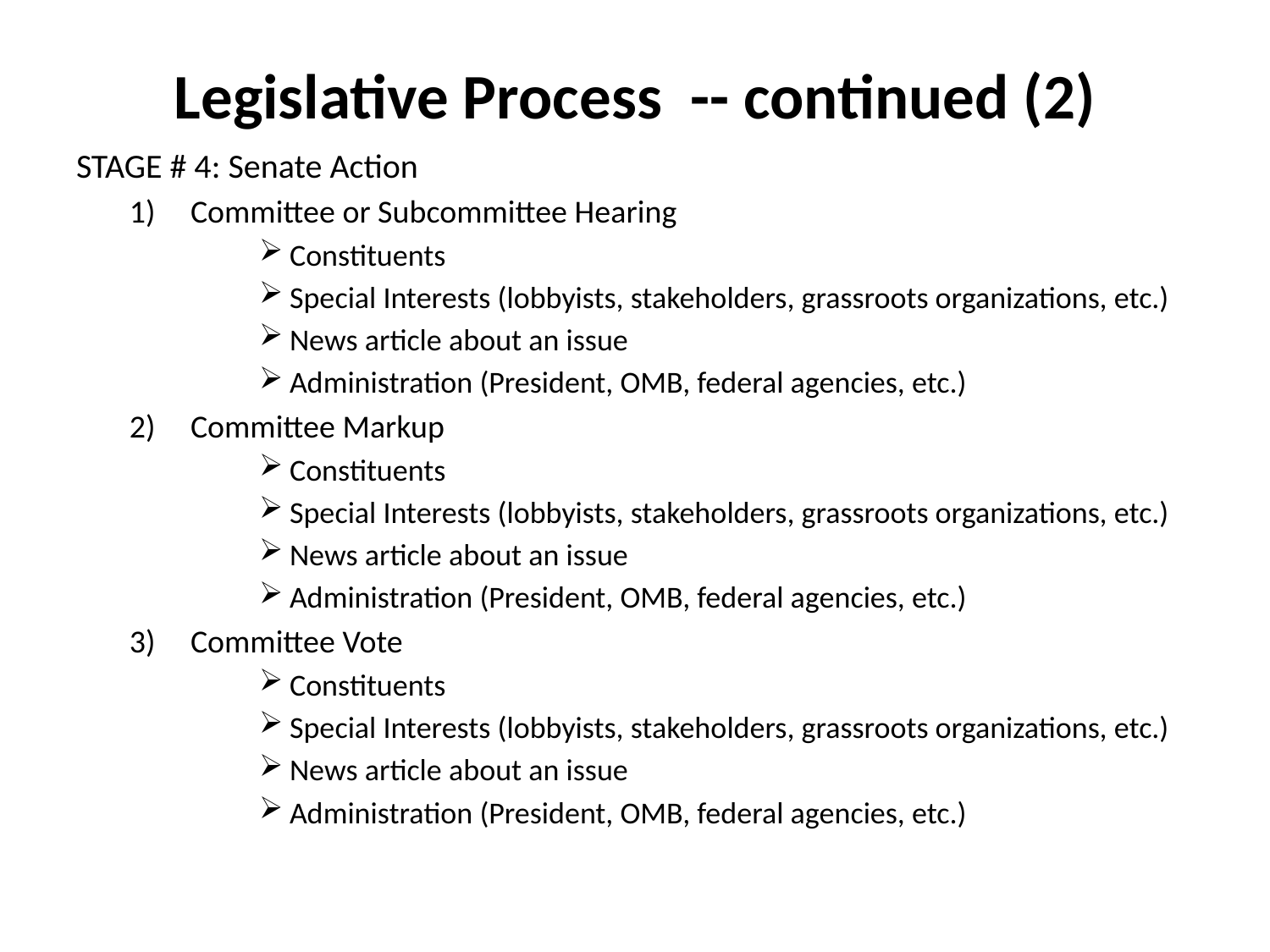

# Legislative Process  -- continued (2)
STAGE # 4: Senate Action
Committee or Subcommittee Hearing
Constituents
Special Interests (lobbyists, stakeholders, grassroots organizations, etc.)
News article about an issue
Administration (President, OMB, federal agencies, etc.)
Committee Markup
Constituents
Special Interests (lobbyists, stakeholders, grassroots organizations, etc.)
News article about an issue
Administration (President, OMB, federal agencies, etc.)
Committee Vote
Constituents
Special Interests (lobbyists, stakeholders, grassroots organizations, etc.)
News article about an issue
Administration (President, OMB, federal agencies, etc.)